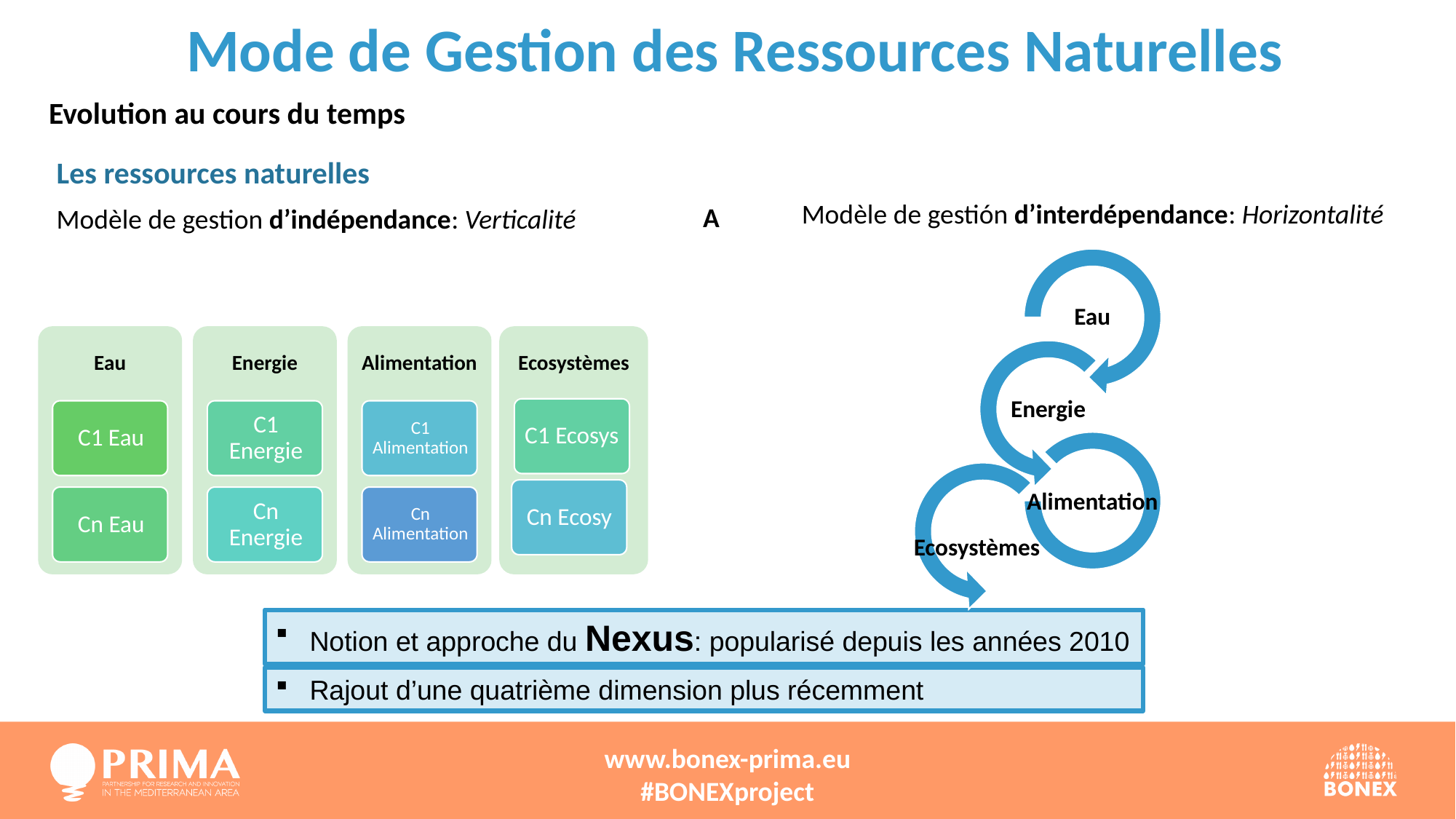

Mode de Gestion des Ressources Naturelles
Evolution au cours du temps
Les ressources naturelles
Modèle de gestion d’indépendance: Verticalité
Modèle de gestión d’interdépendance: Horizontalité
A
Eau
Energie
Alimentation

Ecosystèmes
Eau
C1 Eau
Cn Eau
Energie
C1 Energie
Cn Energie
Alimentation
C1 Alimentation
Cn Alimentation

C1 Ecosys

Cn Ecosy
Ecosystèmes
Notion et approche du Nexus: popularisé depuis les années 2010
Rajout d’une quatrième dimension plus récemment